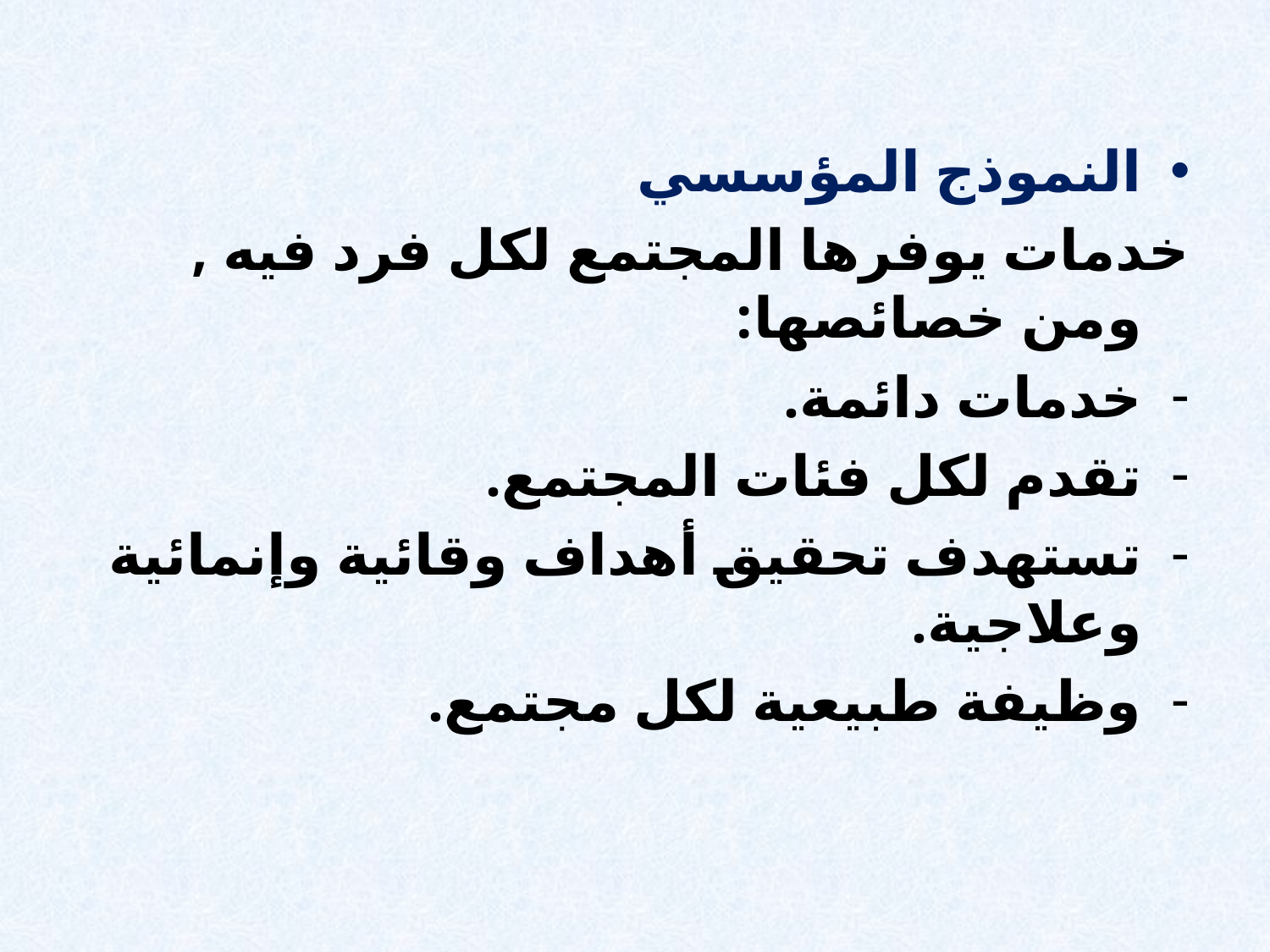

النموذج المؤسسي
خدمات يوفرها المجتمع لكل فرد فيه , ومن خصائصها:
خدمات دائمة.
تقدم لكل فئات المجتمع.
تستهدف تحقيق أهداف وقائية وإنمائية وعلاجية.
وظيفة طبيعية لكل مجتمع.